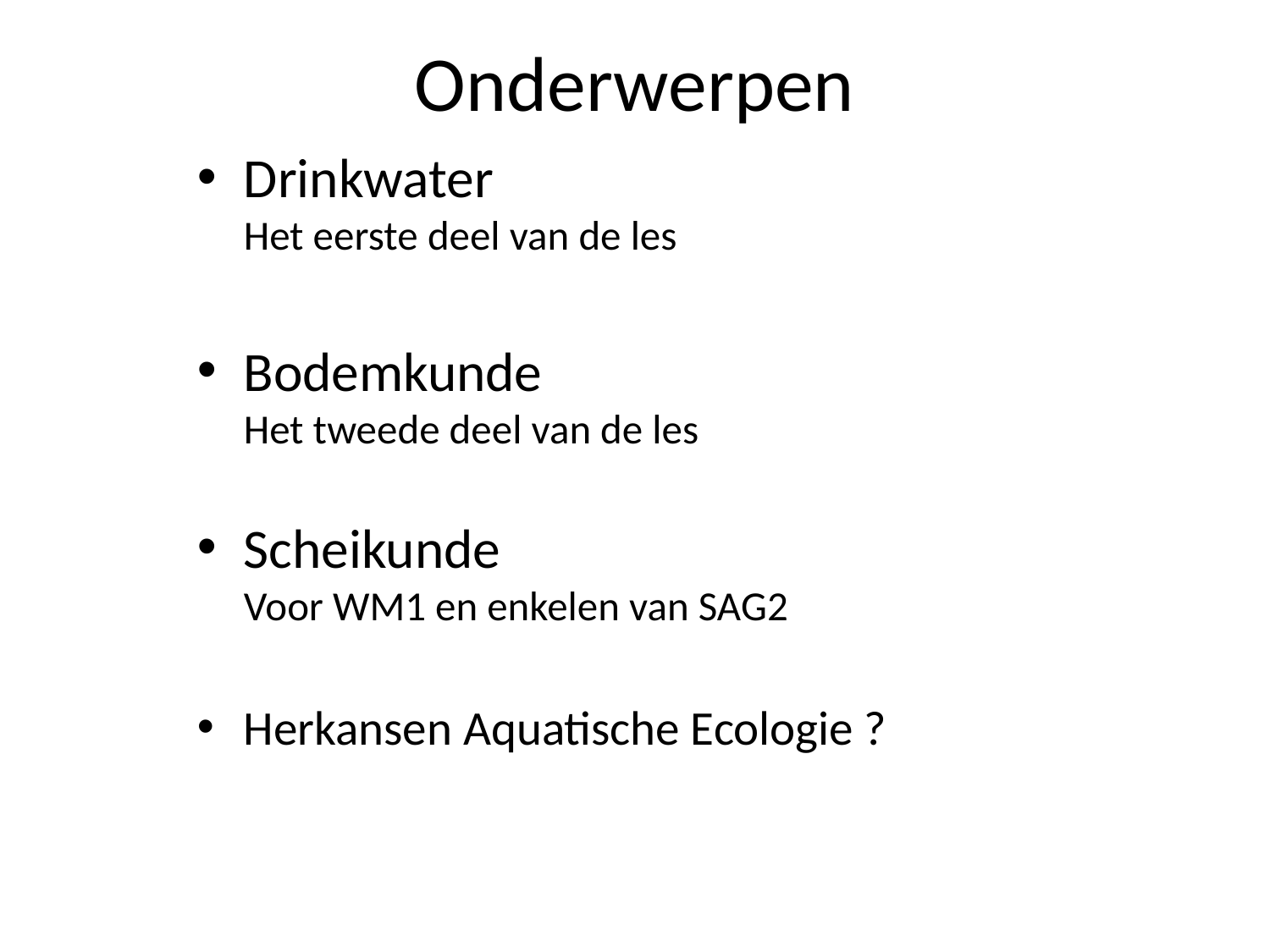

# Onderwerpen
Drinkwater
Het eerste deel van de les
Bodemkunde
Het tweede deel van de les
Scheikunde
Voor WM1 en enkelen van SAG2

Herkansen Aquatische Ecologie ?